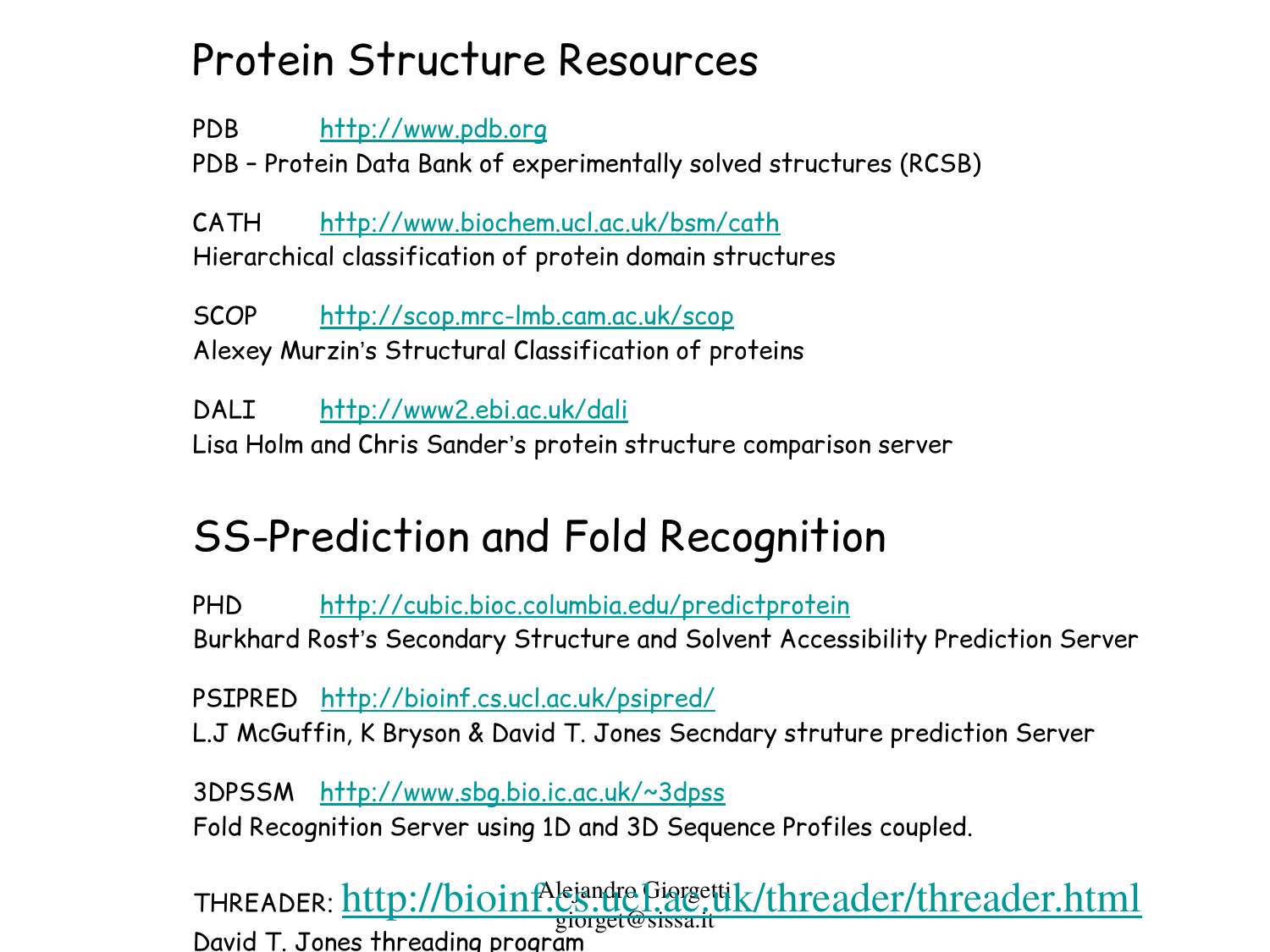

Protein Structure Resources
PDB	http://www.pdb.org
PDB – Protein Data Bank of experimentally solved structures (RCSB)

CATH	http://www.biochem.ucl.ac.uk/bsm/cath
Hierarchical classification of protein domain structures

SCOP	http://scop.mrc-lmb.cam.ac.uk/scop
Alexey Murzin’s Structural Classification of proteins

DALI	http://www2.ebi.ac.uk/dali
Lisa Holm and Chris Sander’s protein structure comparison server

SS-Prediction and Fold Recognition

PHD	http://cubic.bioc.columbia.edu/predictprotein
Burkhard Rost’s Secondary Structure and Solvent Accessibility Prediction Server

PSIPRED   http://bioinf.cs.ucl.ac.uk/psipred/
L.J McGuffin, K Bryson & David T. Jones Secndary struture prediction Server

3DPSSM	http://www.sbg.bio.ic.ac.uk/~3dpss
Fold Recognition Server using 1D and 3D Sequence Profiles coupled.

THREADER: http://bioinf.cs.ucl.ac.uk/threader/threader.html
David T. Jones threading program

Alejandro Giorgetti
giorget@sissa.it